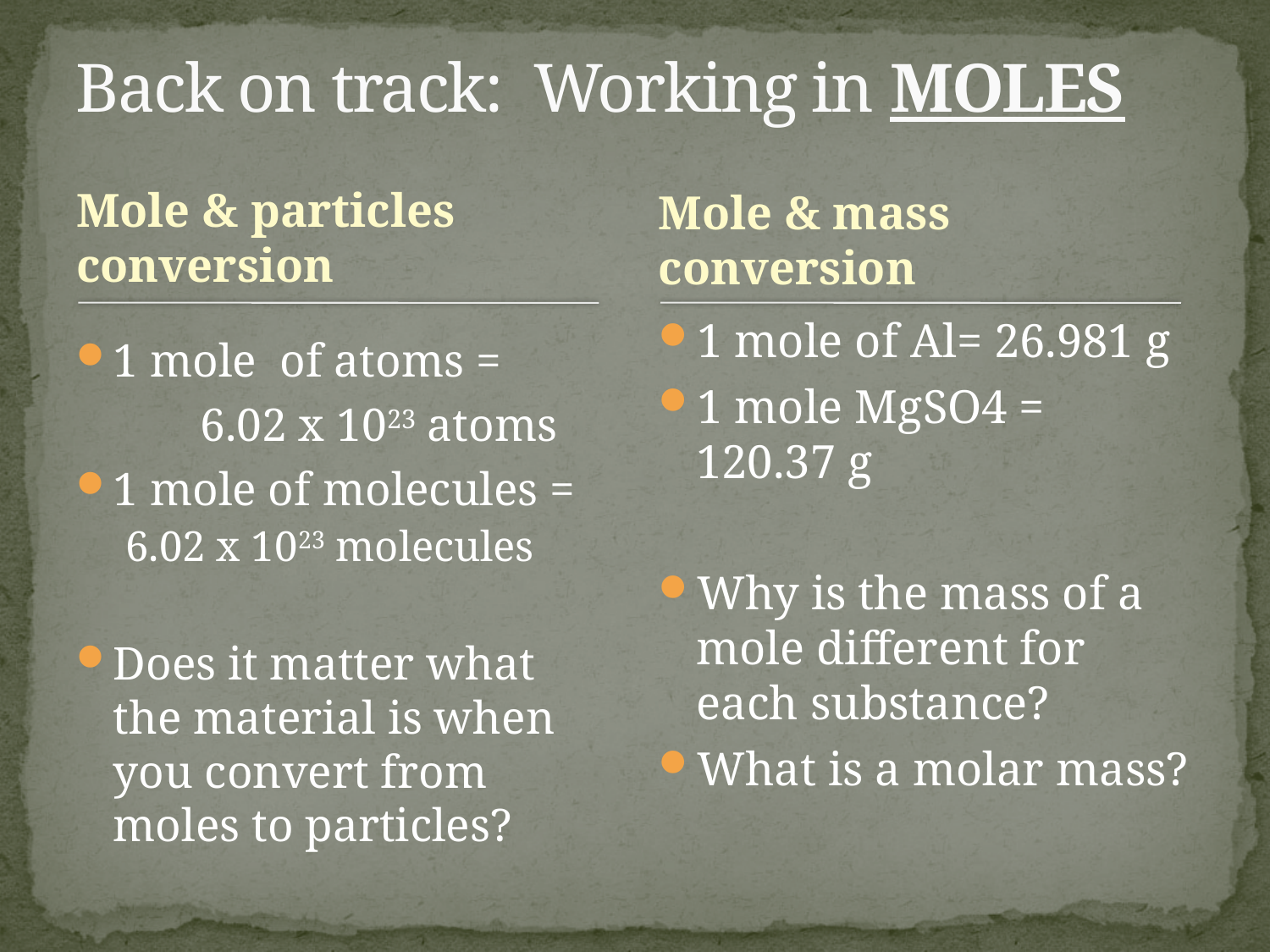

# Back on track:  Working in MOLES
Mole & particles conversion
Mole & mass
conversion
1 mole of Al= 26.981 g
1 mole MgSO4 = 120.37 g

Why is the mass of a mole different for each substance?
What is a molar mass?
1 mole  of atoms =
	6.02 x 1023 atoms
1 mole of molecules =
	6.02 x 1023 molecules

Does it matter what the material is when you convert from moles to particles?